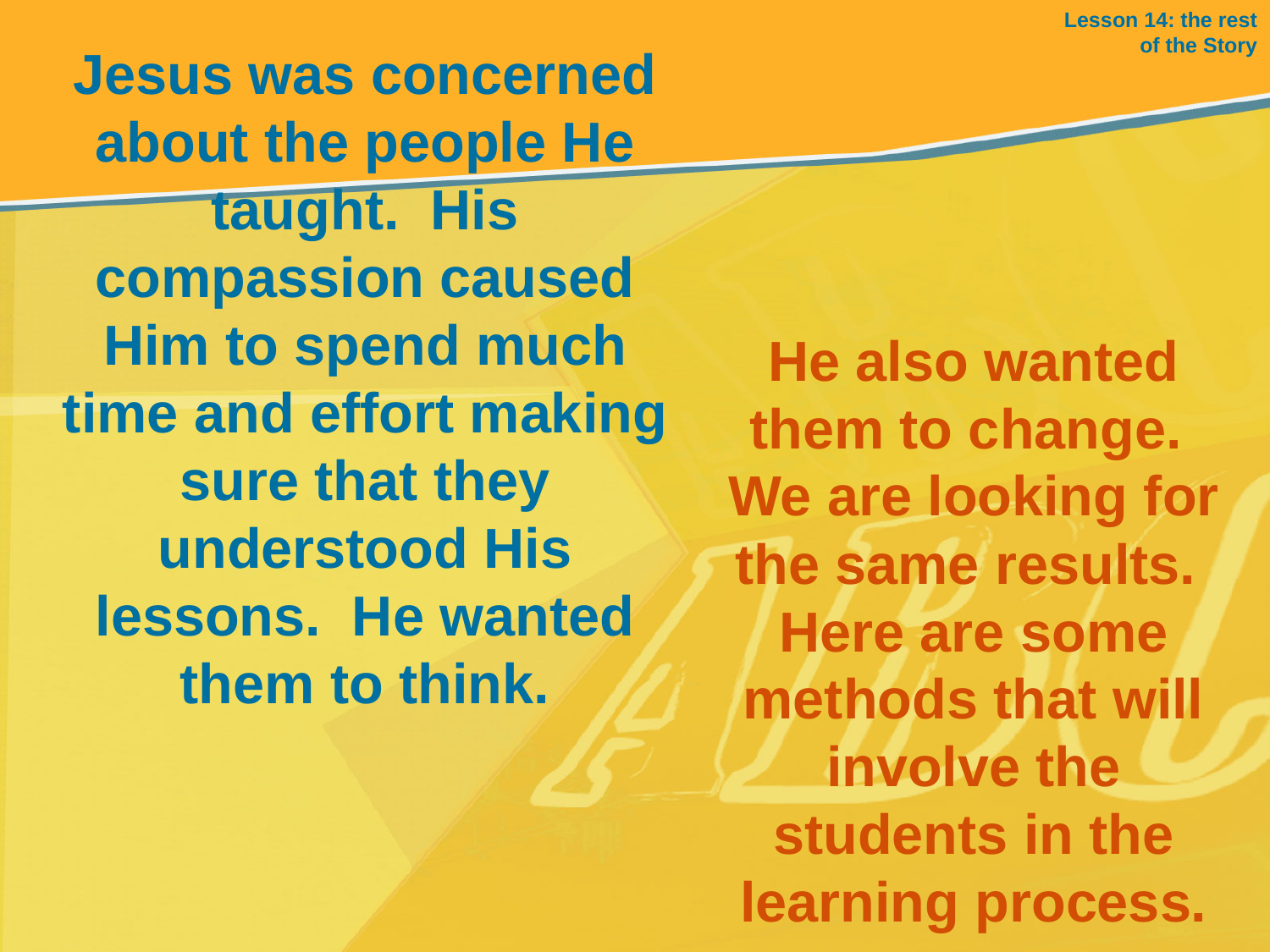

Lesson 14: the rest of the Story
Jesus was concerned about the people He taught.  His compassion caused Him to spend much time and effort making sure that they understood His lessons.  He wanted them to think.
He also wanted them to change.  We are looking for the same results.  Here are some methods that will involve the students in the learning process.